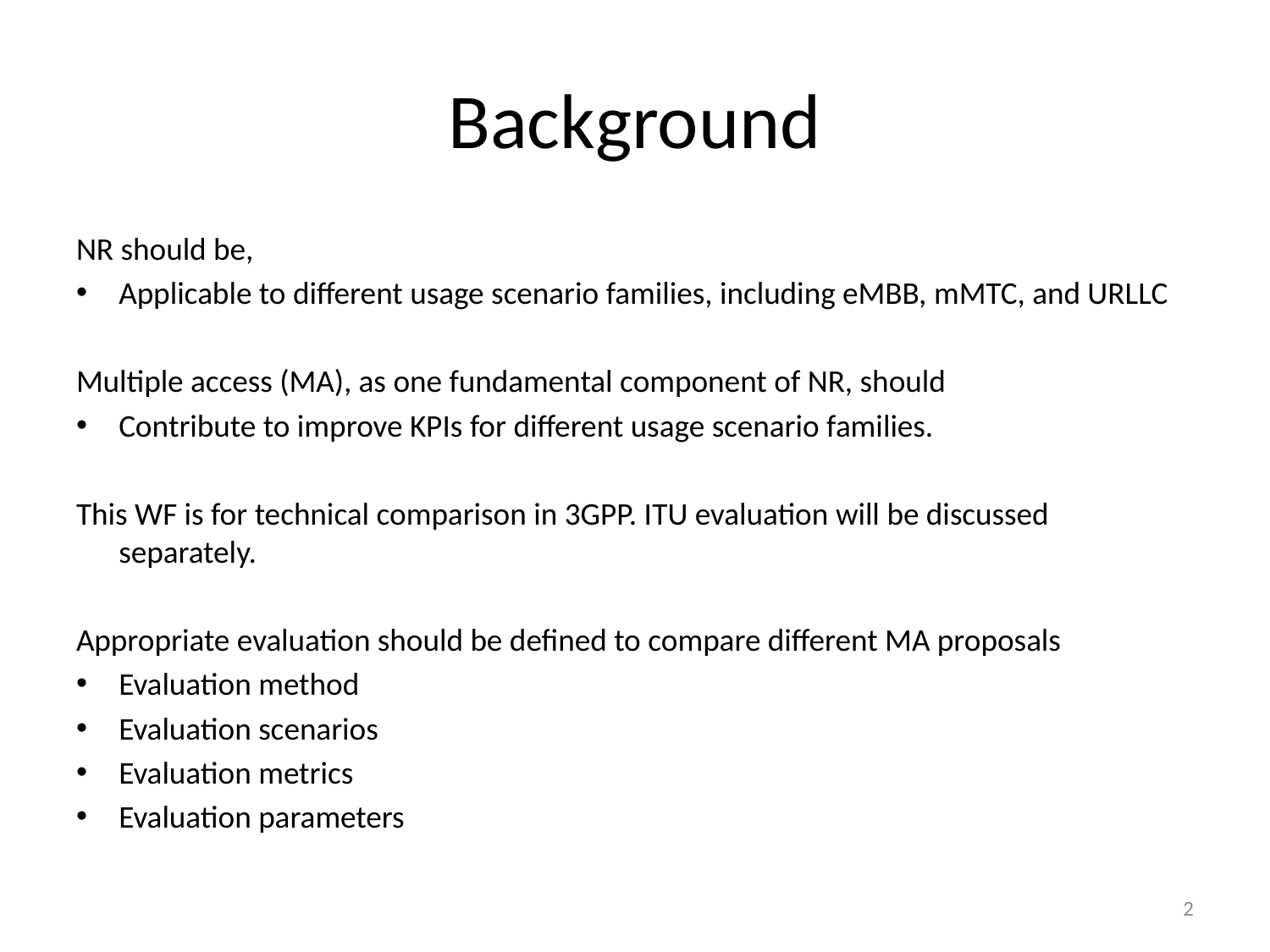

# Background
NR should be,
Applicable to different usage scenario families, including eMBB, mMTC, and URLLC

Multiple access (MA), as one fundamental component of NR, should
Contribute to improve KPIs for different usage scenario families.

This WF is for technical comparison in 3GPP. ITU evaluation will be discussed separately.

Appropriate evaluation should be defined to compare different MA proposals
Evaluation method
Evaluation scenarios
Evaluation metrics
Evaluation parameters
2